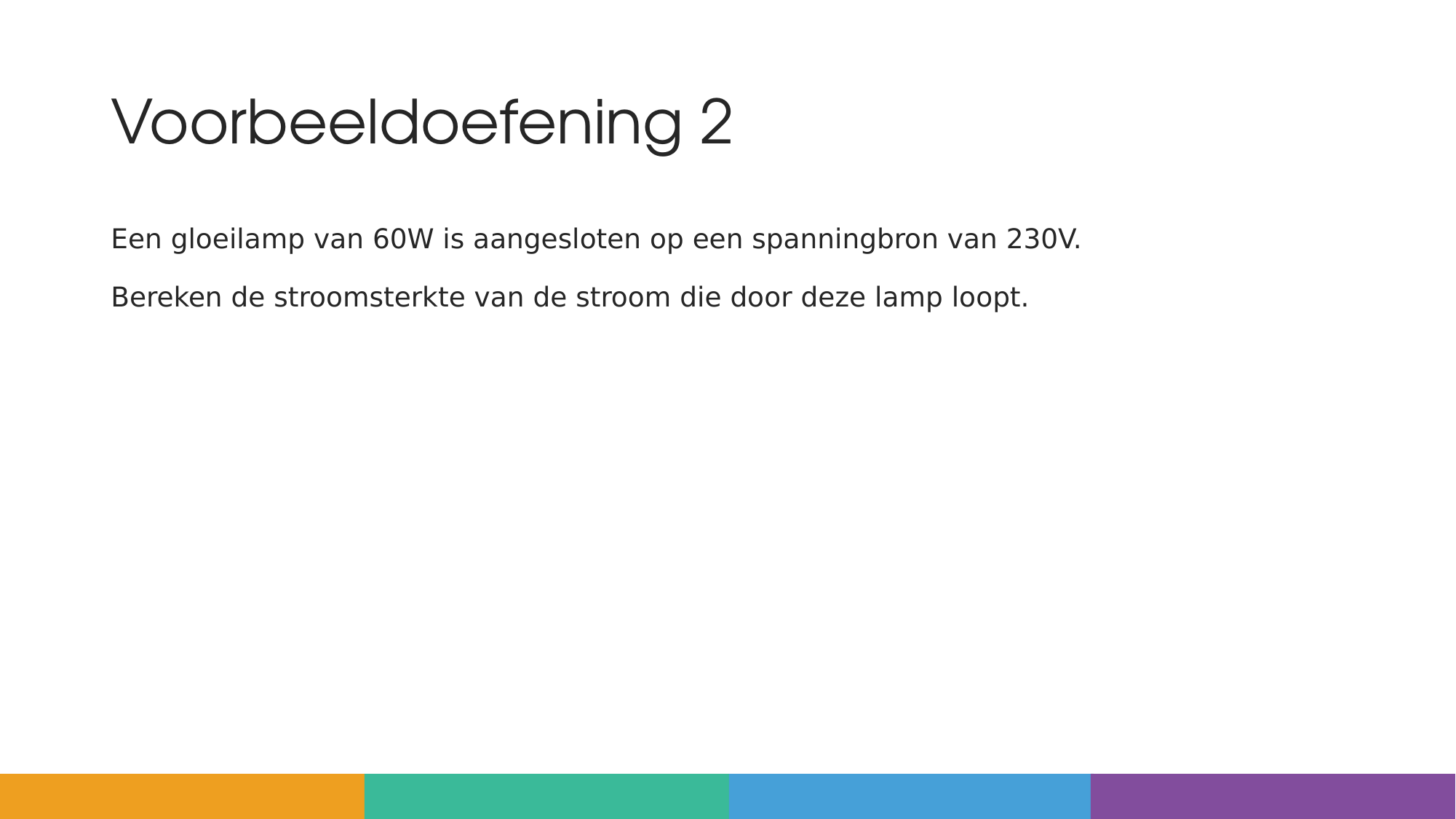

# Voorbeeldoefening 2
Een gloeilamp van 60W is aangesloten op een spanningbron van 230V.
Bereken de stroomsterkte van de stroom die door deze lamp loopt.